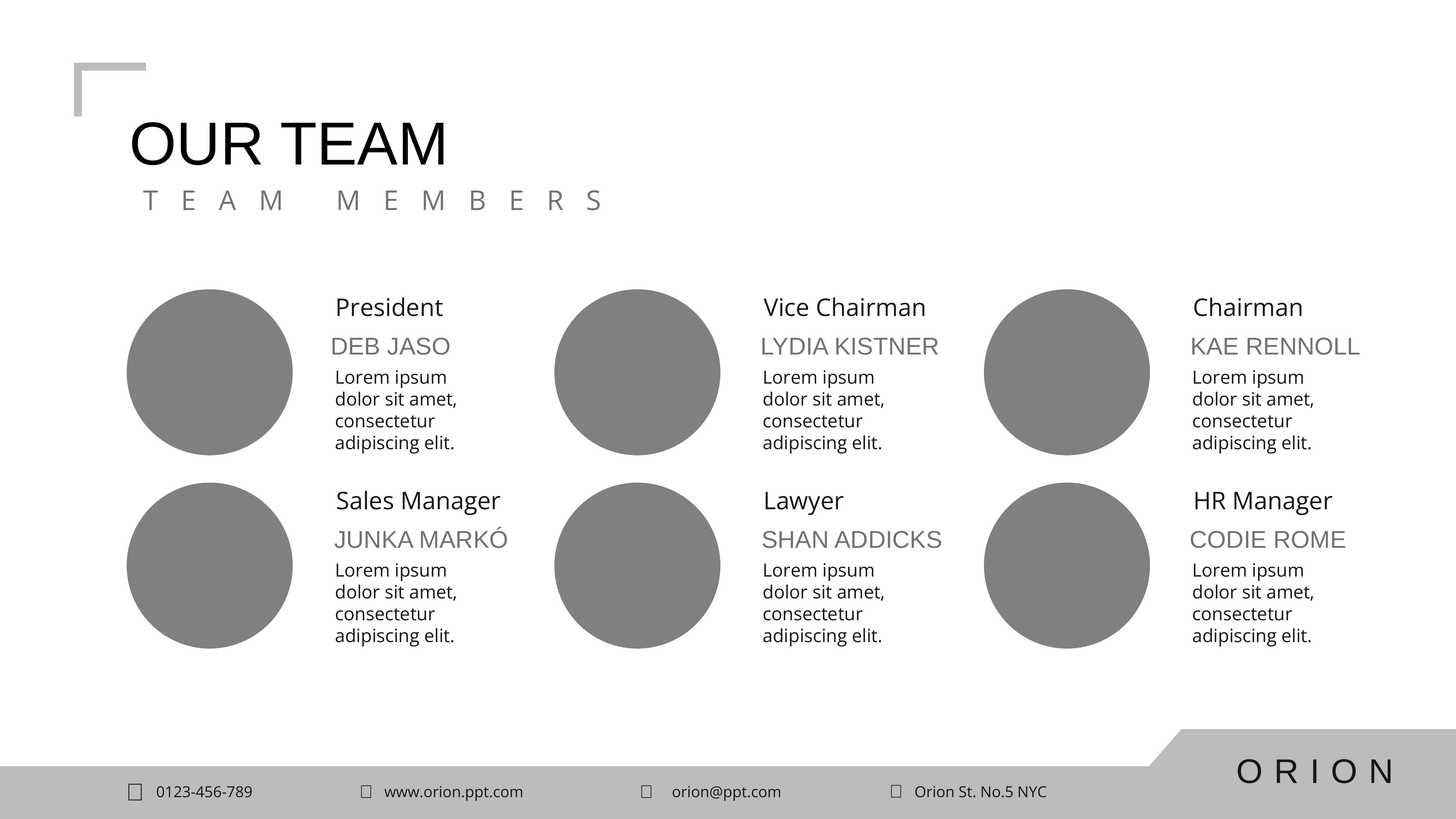

OUR TEAM
TEAM MEMBERS

President

Vice Chairman

Chairman
DEB JASO
LYDIA KISTNER
KAE RENNOLL
Lorem ipsum dolor sit amet, consectetur adipiscing elit.
Lorem ipsum dolor sit amet, consectetur adipiscing elit.
Lorem ipsum dolor sit amet, consectetur adipiscing elit.

Sales Manager

Lawyer

HR Manager
JUNKA MARKÓ
SHAN ADDICKS
CODIE ROME
Lorem ipsum dolor sit amet, consectetur adipiscing elit.
Lorem ipsum dolor sit amet, consectetur adipiscing elit.
Lorem ipsum dolor sit amet, consectetur adipiscing elit.